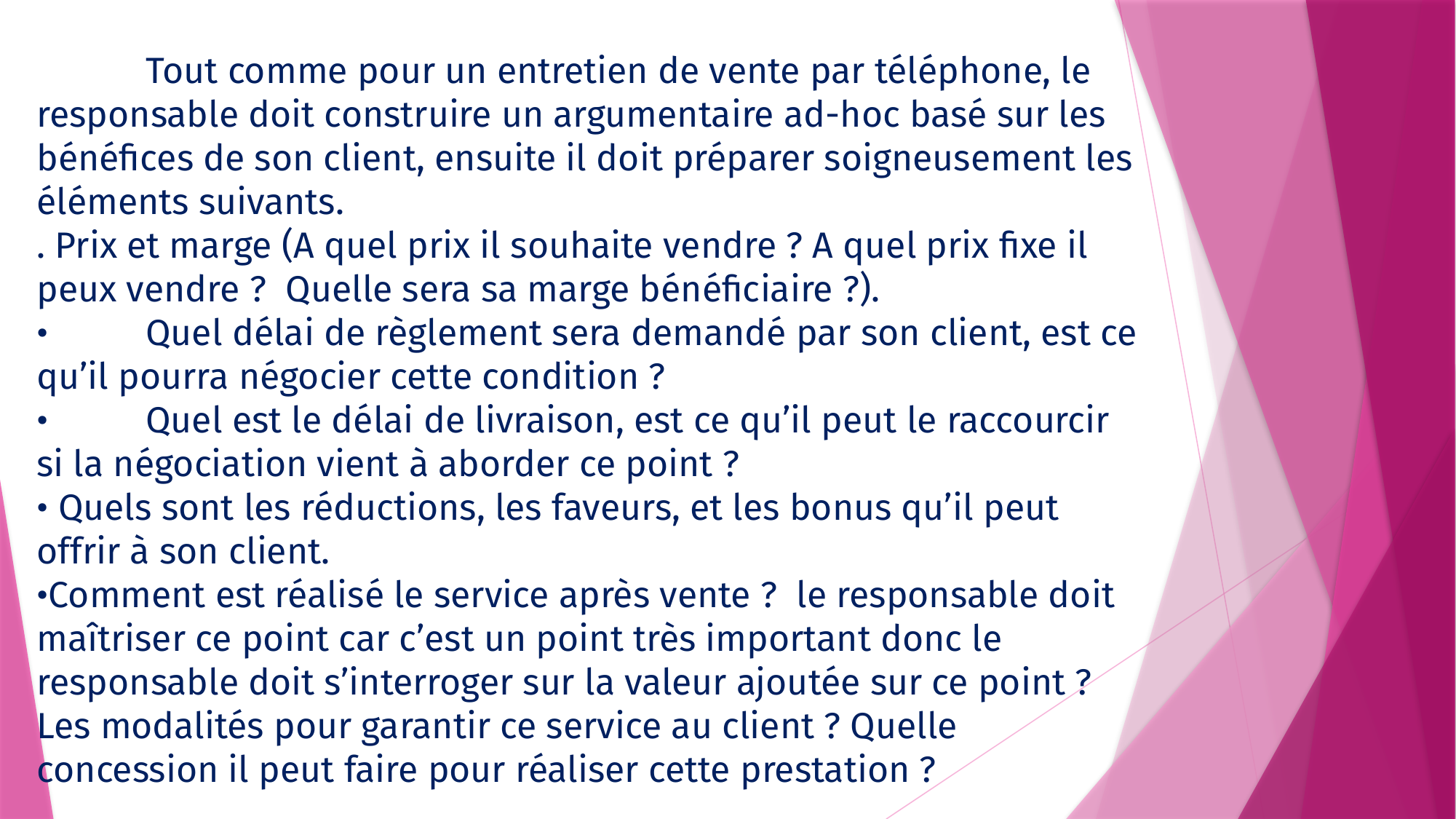

Tout comme pour un entretien de vente par téléphone, le responsable doit construire un argumentaire ad-hoc basé sur les bénéfices de son client, ensuite il doit préparer soigneusement les éléments suivants.
. Prix et marge (A quel prix il souhaite vendre ? A quel prix fixe il peux vendre ?  Quelle sera sa marge bénéficiaire ?).
•	Quel délai de règlement sera demandé par son client, est ce qu’il pourra négocier cette condition ?
•	Quel est le délai de livraison, est ce qu’il peut le raccourcir  si la négociation vient à aborder ce point ?
• Quels sont les réductions, les faveurs, et les bonus qu’il peut    offrir à son client.
•Comment est réalisé le service après vente ?  le responsable doit maîtriser ce point car c’est un point très important donc le responsable doit s’interroger sur la valeur ajoutée sur ce point ? Les modalités pour garantir ce service au client ? Quelle concession il peut faire pour réaliser cette prestation ?